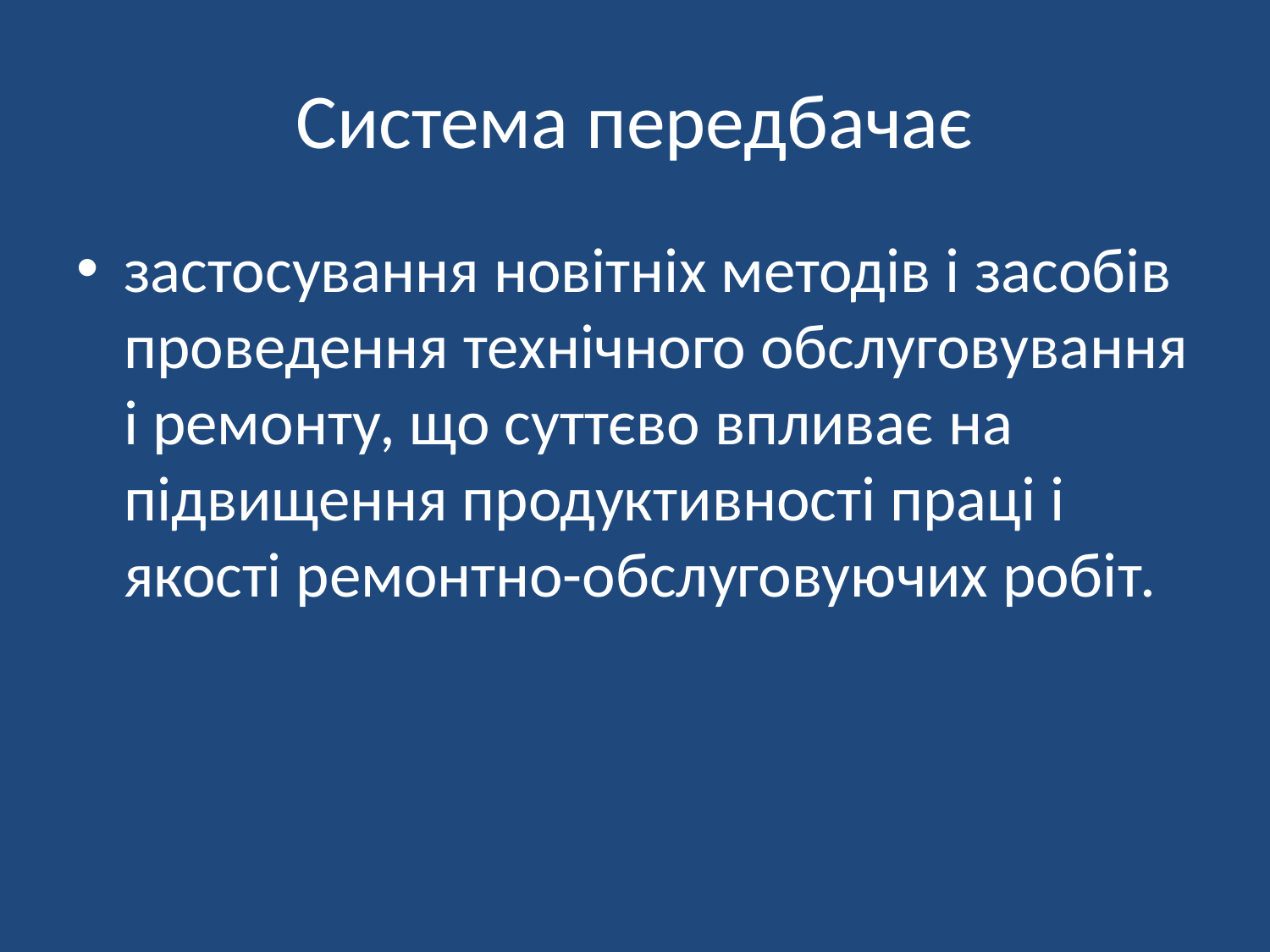

# Система передбачає
застосування новітніх методів і засобів проведення технічного обслуговування і ремонту, що суттєво впливає на підвищення продуктивності праці і якості ремонтно-обслуговуючих робіт.